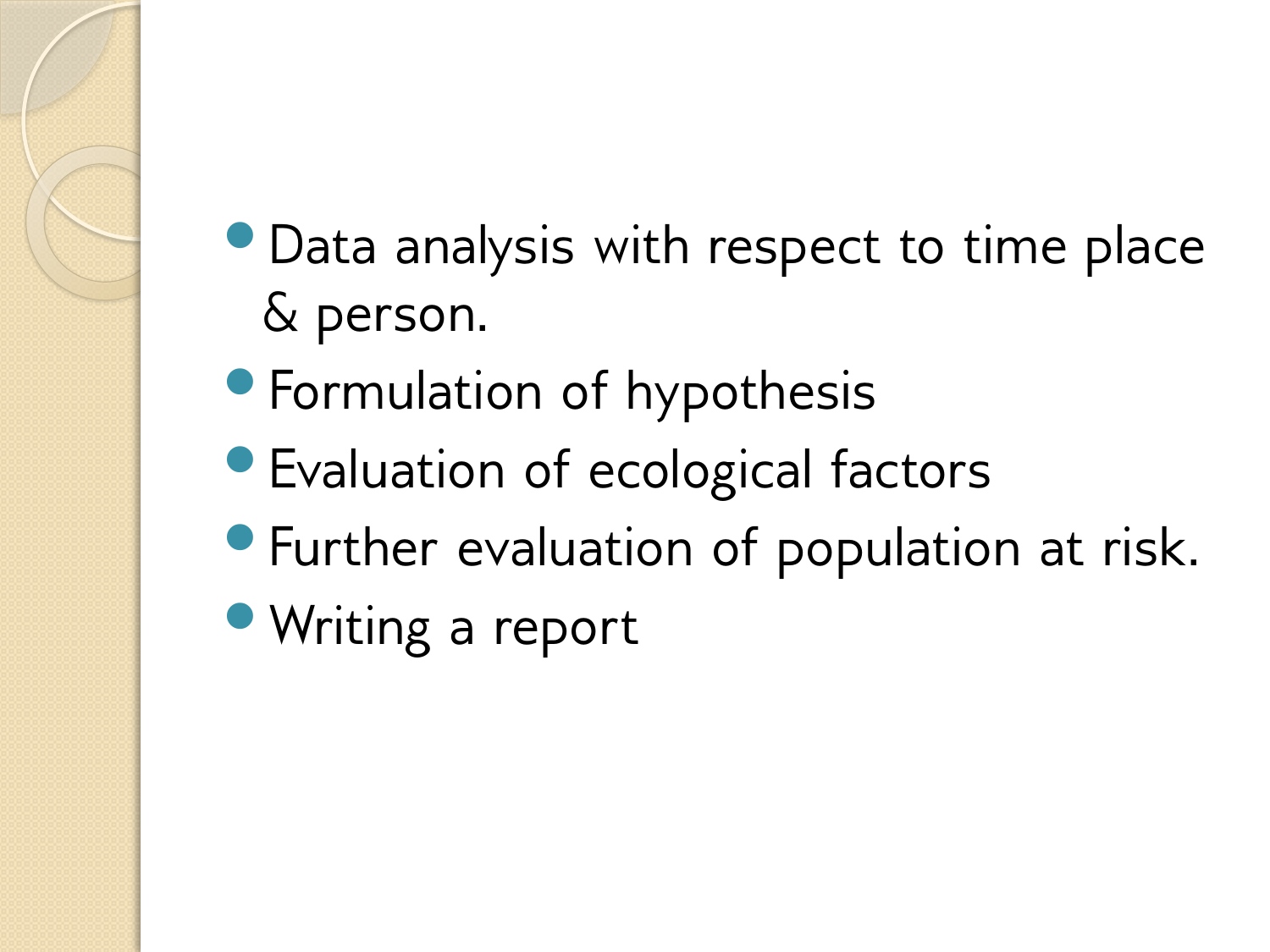

#
Data analysis with respect to time place & person.
Formulation of hypothesis
Evaluation of ecological factors
Further evaluation of population at risk.
Writing a report